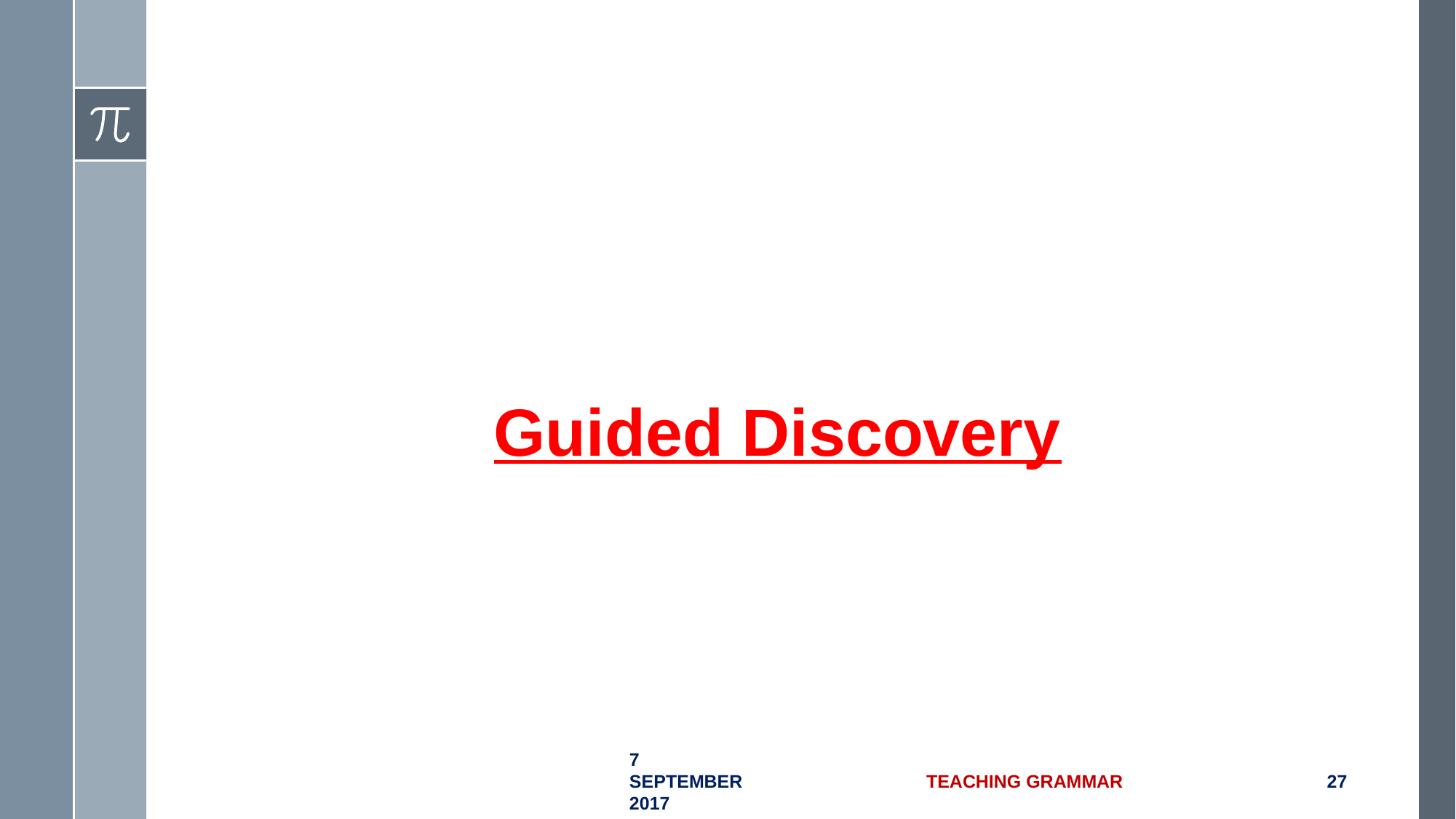

Guided Discovery

7 September 2017
Teaching Grammar
27